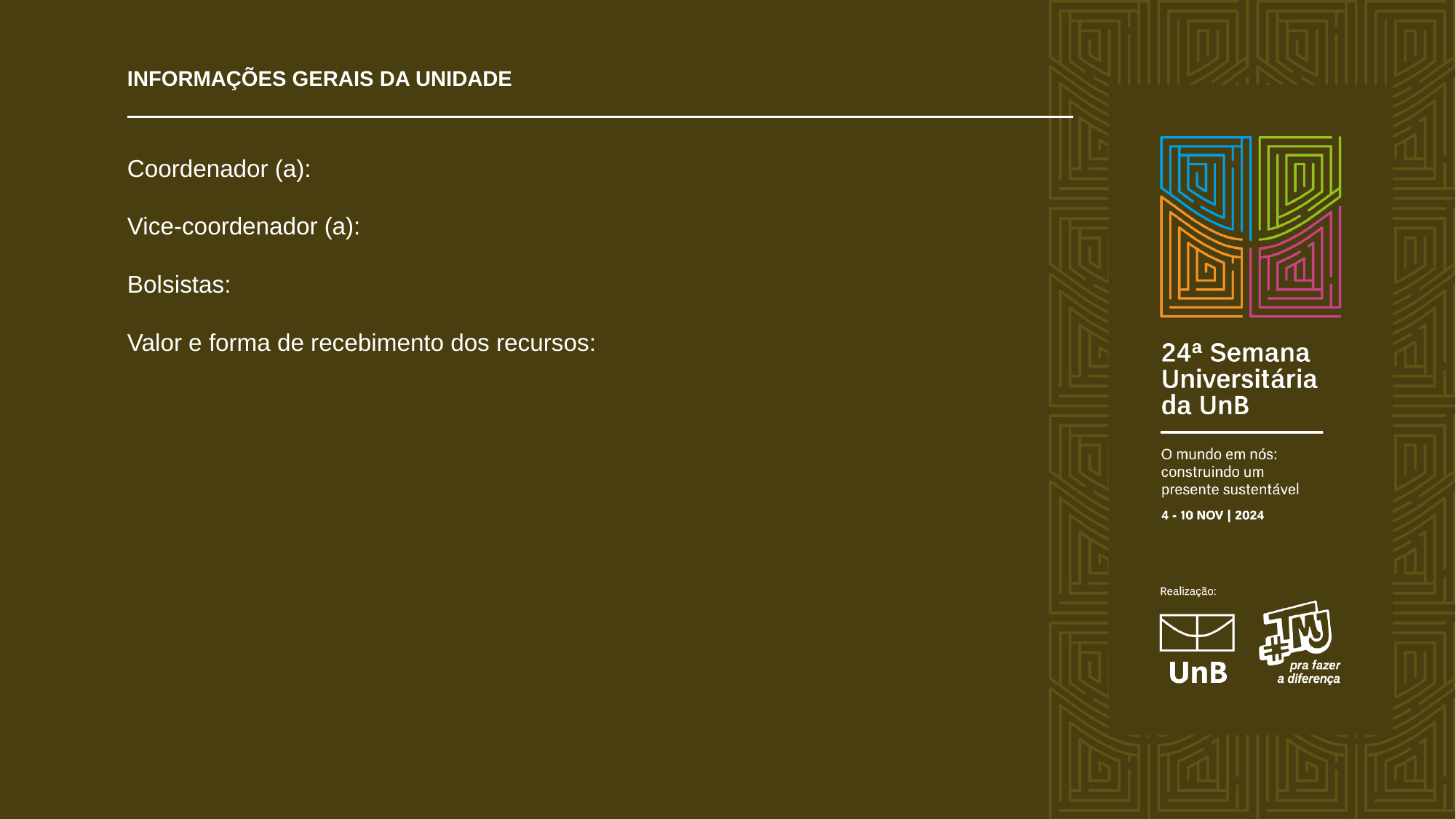

# INFORMAÇÕES GERAIS DA UNIDADE
Coordenador (a):

Vice-coordenador (a):

Bolsistas:

Valor e forma de recebimento dos recursos: